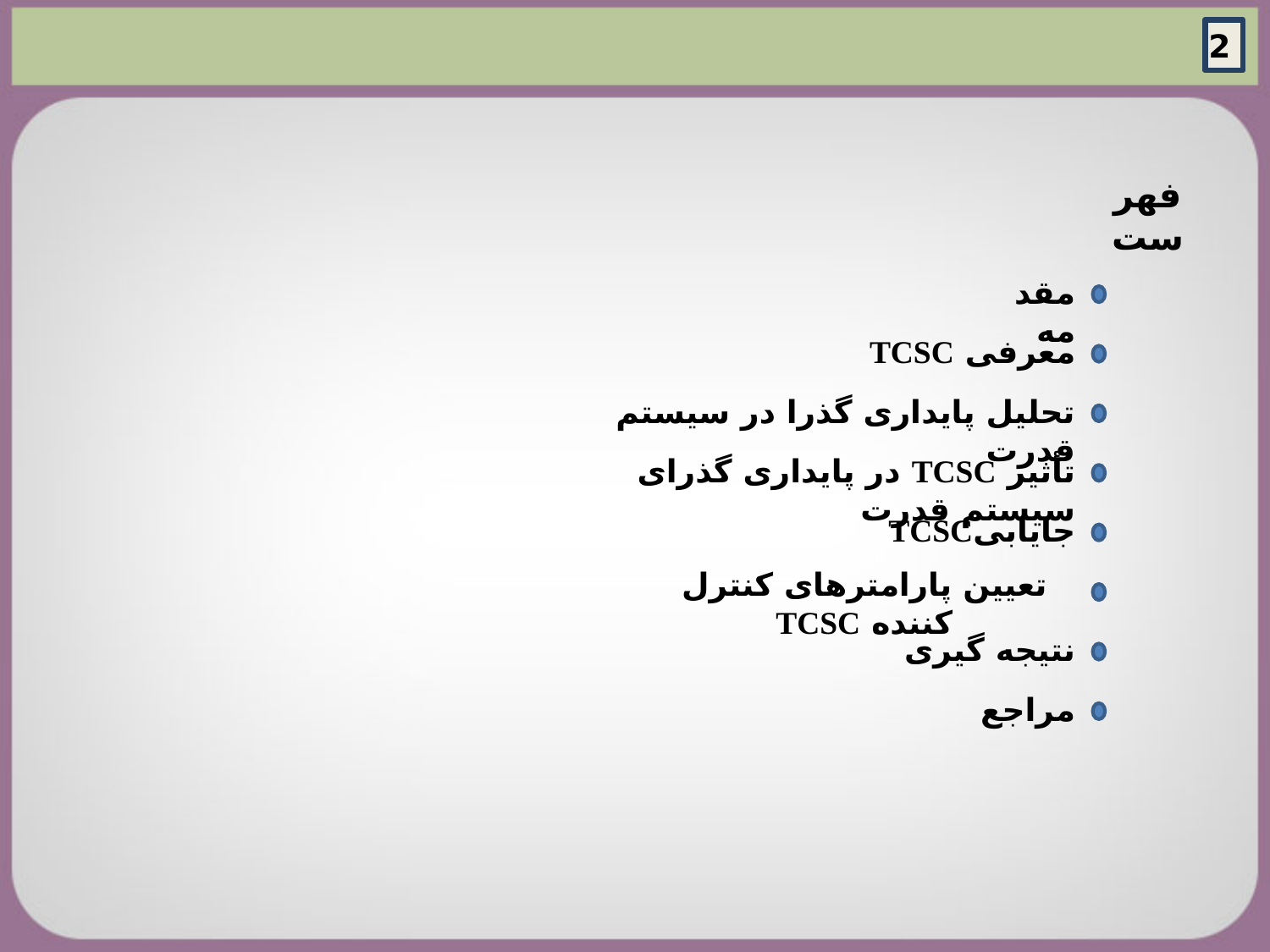

2
فهرست
مقدمه

معرفی TCSC

تحلیل پایداری گذرا در سیستم قدرت

تأثیر TCSC در پایداری گذرای سیستم قدرت

جایابیTCSC

تعیین پارامترهای کنترل کننده TCSC

نتیجه گیری

مراجع